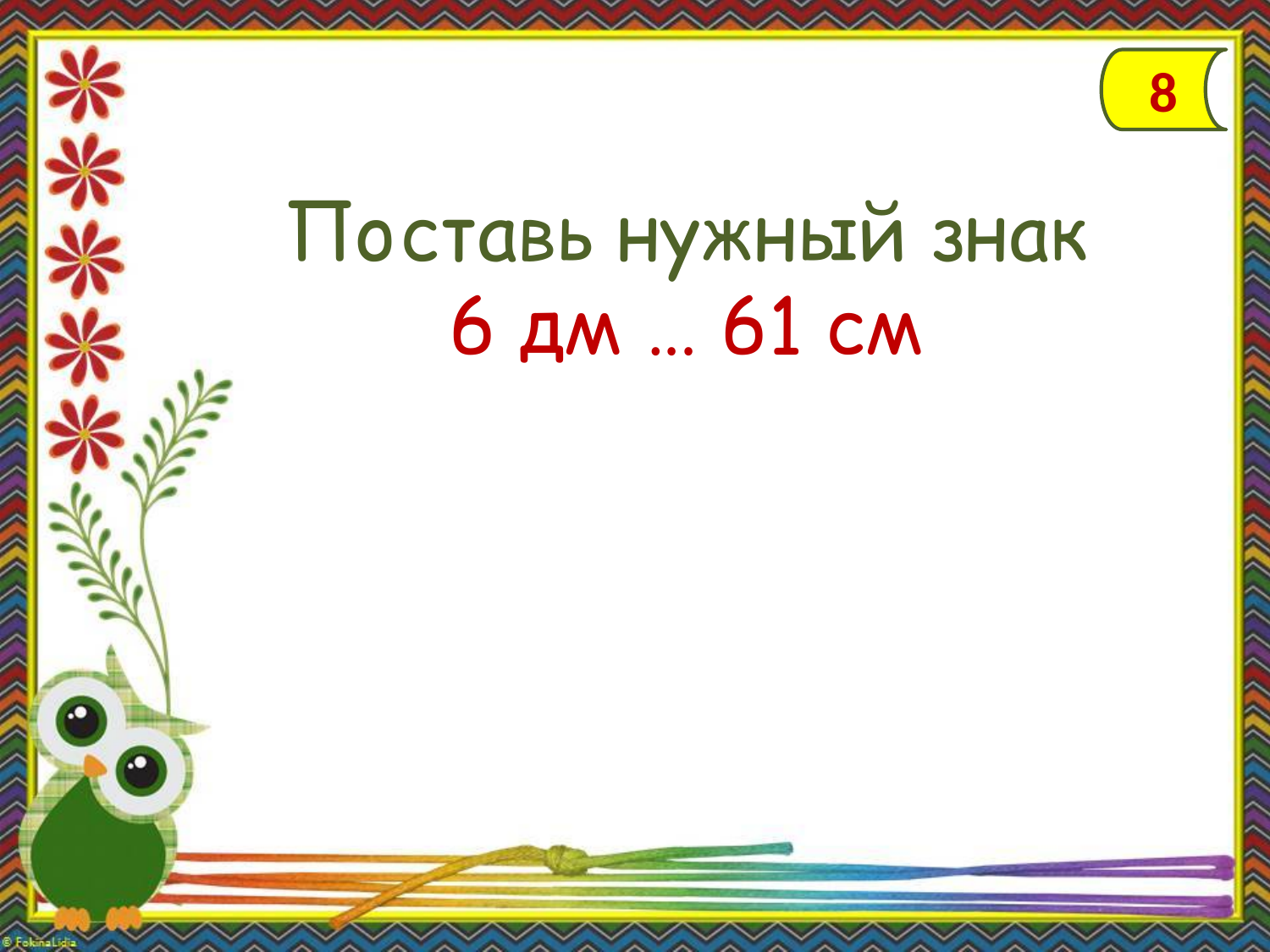

8
Поставь нужный знак
6 дм … 61 см